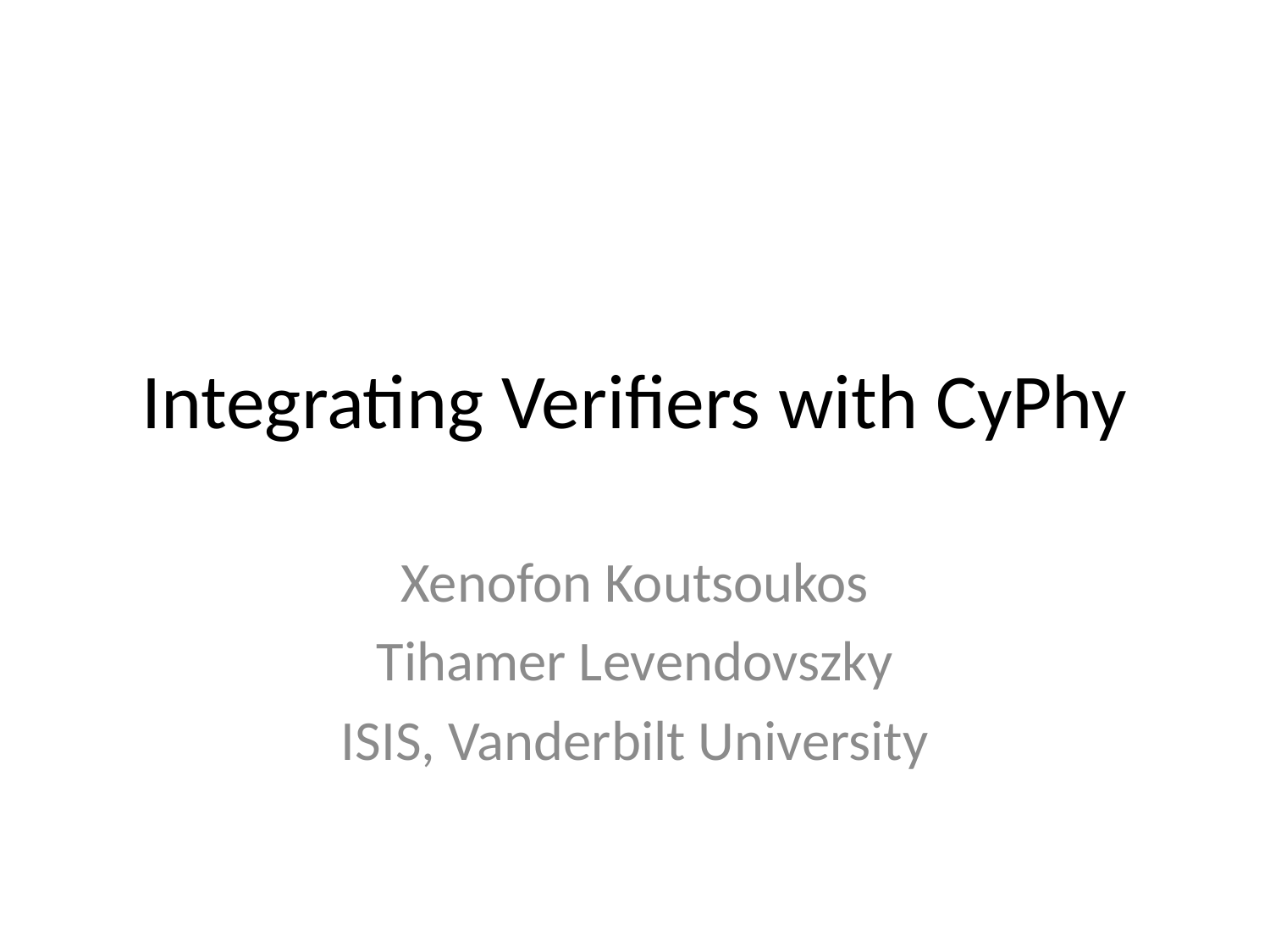

# Integrating Verifiers with CyPhy
Xenofon Koutsoukos
Tihamer Levendovszky
ISIS, Vanderbilt University